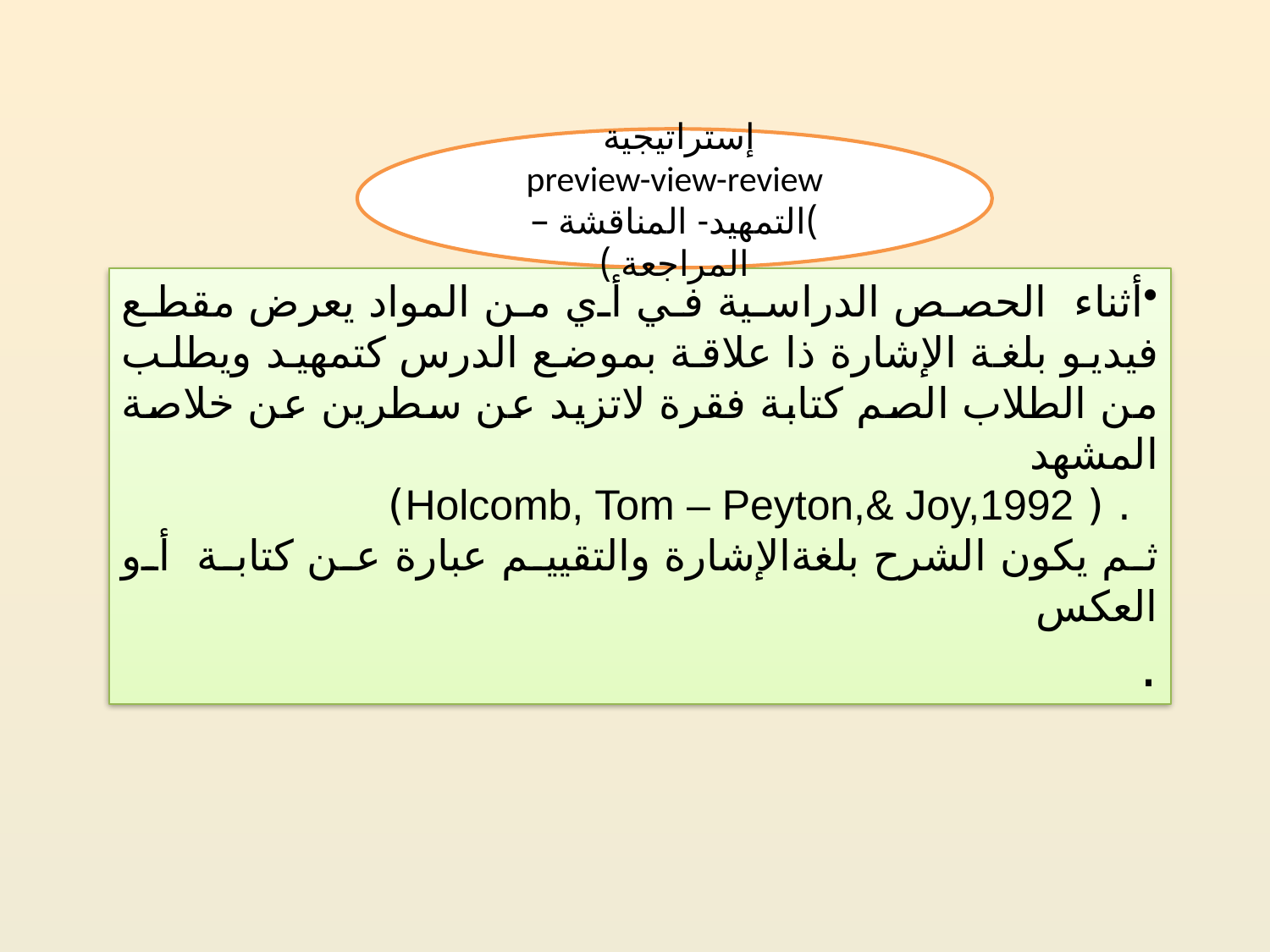

إستراتيجية
preview-view-review
)التمهيد- المناقشة – المراجعة )
أثناء  الحصص الدراسية في أي من المواد يعرض مقطع فيديو بلغة الإشارة ذا علاقة بموضع الدرس كتمهيد ويطلب من الطلاب الصم كتابة فقرة لاتزيد عن سطرين عن خلاصة المشهد
  . ( Holcomb, Tom – Peyton,& Joy,1992)
ثم يكون الشرح بلغةالإشارة والتقييم عبارة عن كتابة  أو العكس
.